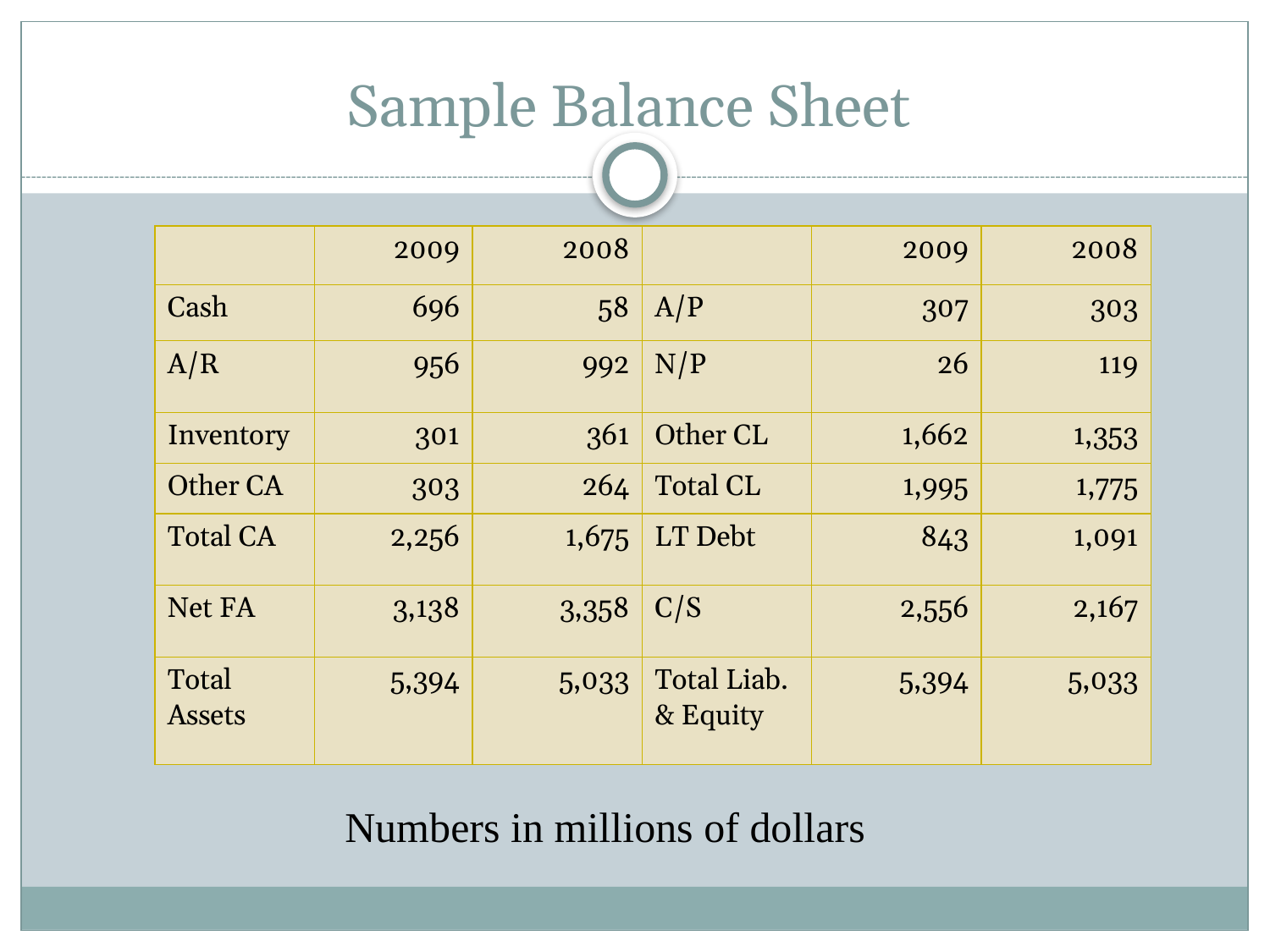

# Sample Balance Sheet
|  | 2009 | 2008 |  | 2009 | 2008 |
| --- | --- | --- | --- | --- | --- |
| Cash | 696 | 58 | A/P | 307 | 303 |
| A/R | 956 | 992 | N/P | 26 | 119 |
| Inventory | 301 | 361 | Other CL | 1,662 | 1,353 |
| Other CA | 303 | 264 | Total CL | 1,995 | 1,775 |
| Total CA | 2,256 | 1,675 | LT Debt | 843 | 1,091 |
| Net FA | 3,138 | 3,358 | C/S | 2,556 | 2,167 |
| Total Assets | 5,394 | 5,033 | Total Liab. & Equity | 5,394 | 5,033 |
Numbers in millions of dollars